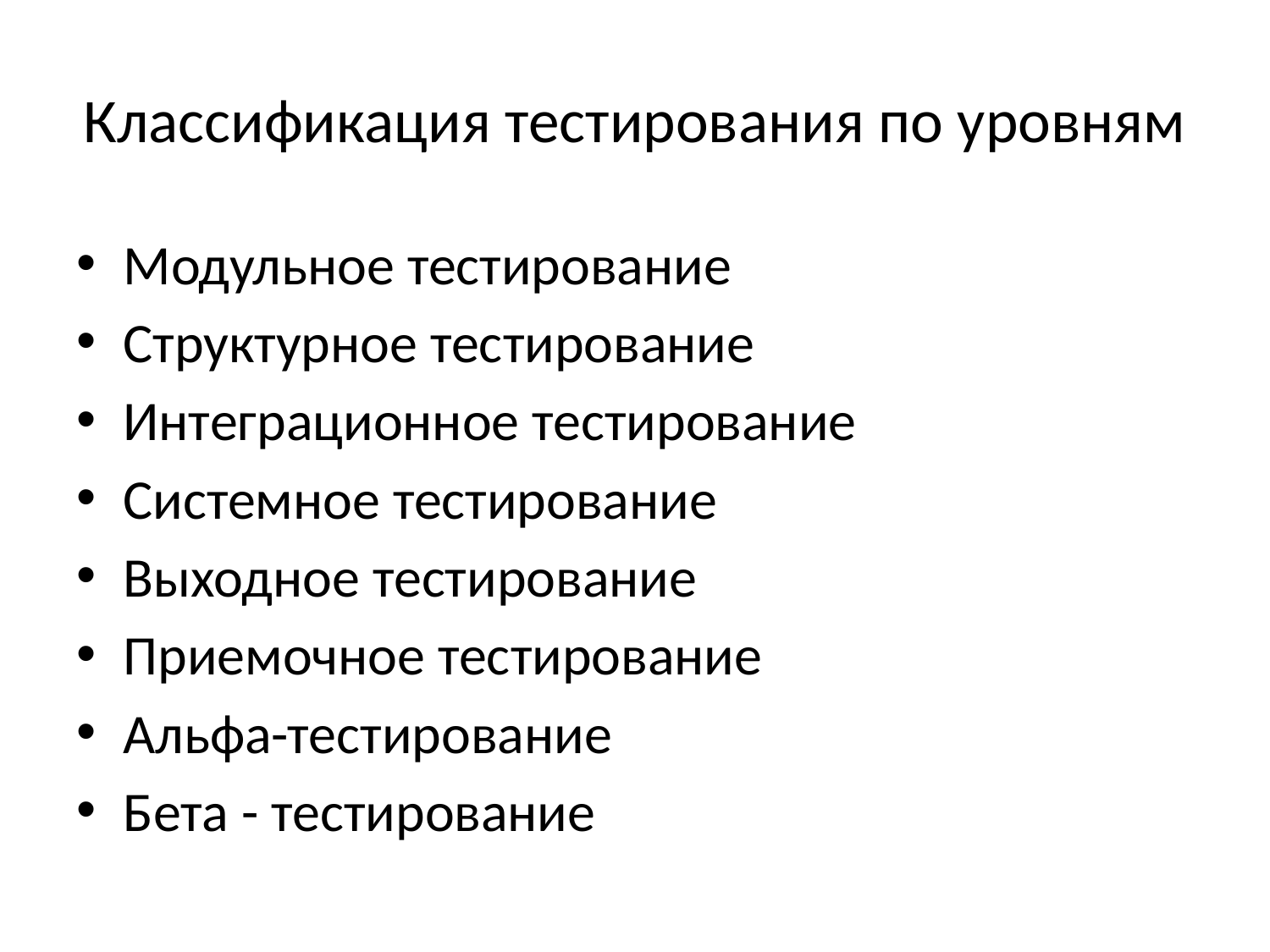

# Классификация тестирования по уровням
Модульное тестирование
Структурное тестирование
Интеграционное тестирование
Системное тестирование
Выходное тестирование
Приемочное тестирование
Альфа-тестирование
Бета - тестирование